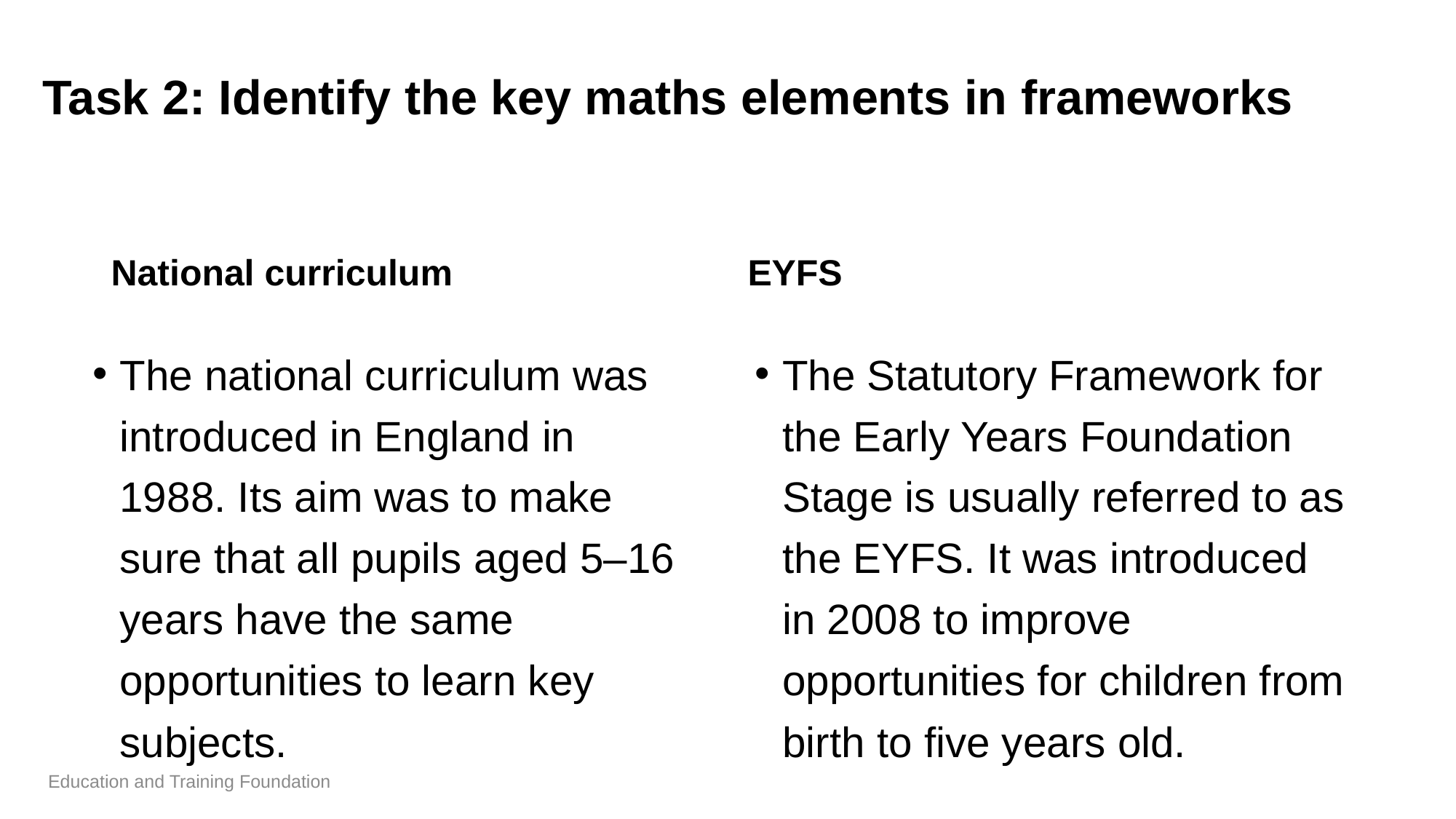

# Task 2: Identify the key maths elements in frameworks
National curriculum
EYFS
The national curriculum was introduced in England in 1988. Its aim was to make sure that all pupils aged 5–16 years have the same opportunities to learn key subjects.

The Statutory Framework for the Early Years Foundation Stage is usually referred to as the EYFS. It was introduced in 2008 to improve opportunities for children from birth to five years old.

Education and Training Foundation